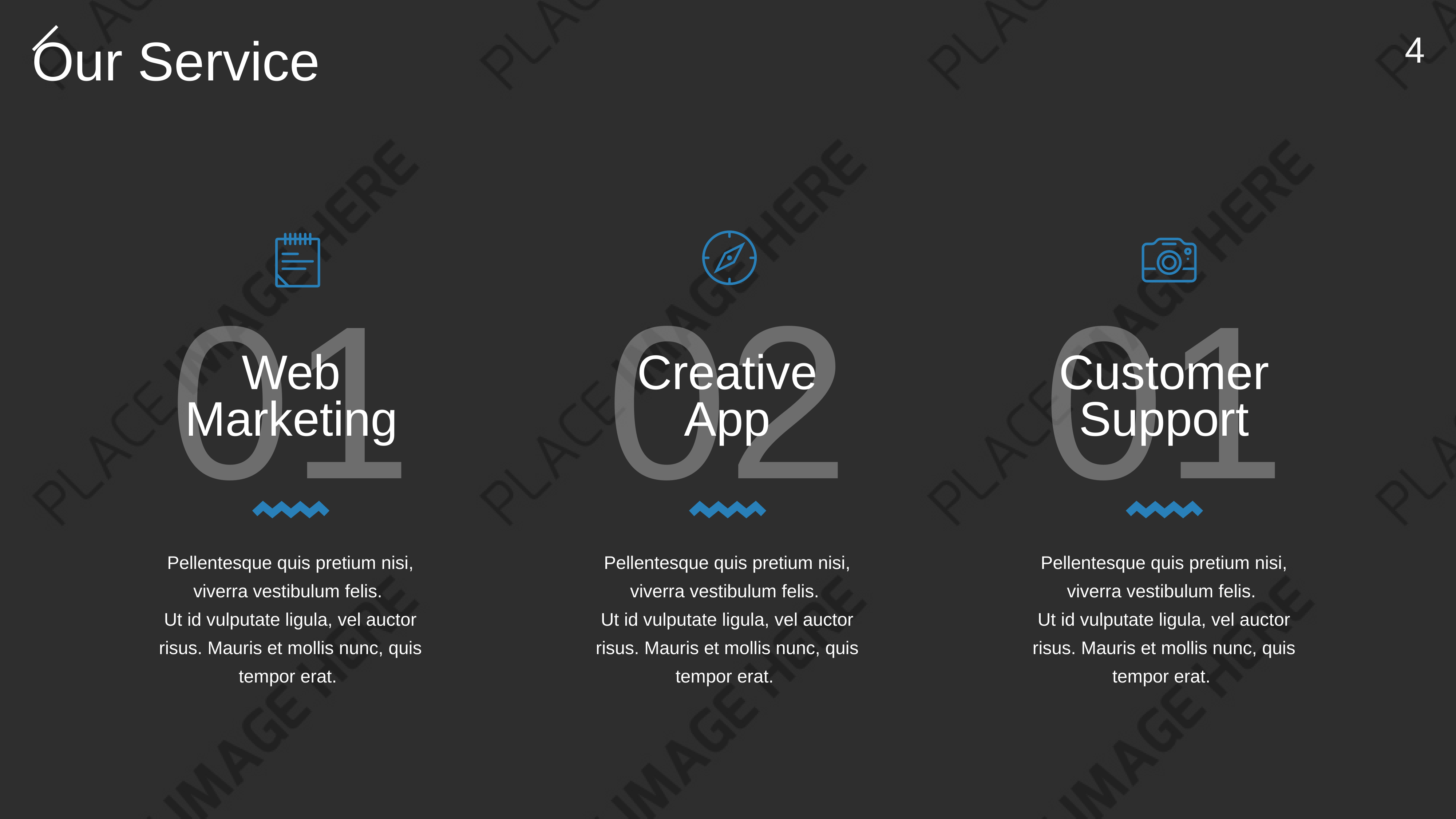

4
Our Service

01
02
01
Web Marketing
Creative
App
Customer
Support

Pellentesque quis pretium nisi, viverra vestibulum felis.
Ut id vulputate ligula, vel auctor risus. Mauris et mollis nunc, quis tempor erat.
Pellentesque quis pretium nisi, viverra vestibulum felis.
Ut id vulputate ligula, vel auctor risus. Mauris et mollis nunc, quis tempor erat.
Pellentesque quis pretium nisi, viverra vestibulum felis.
Ut id vulputate ligula, vel auctor risus. Mauris et mollis nunc, quis tempor erat.